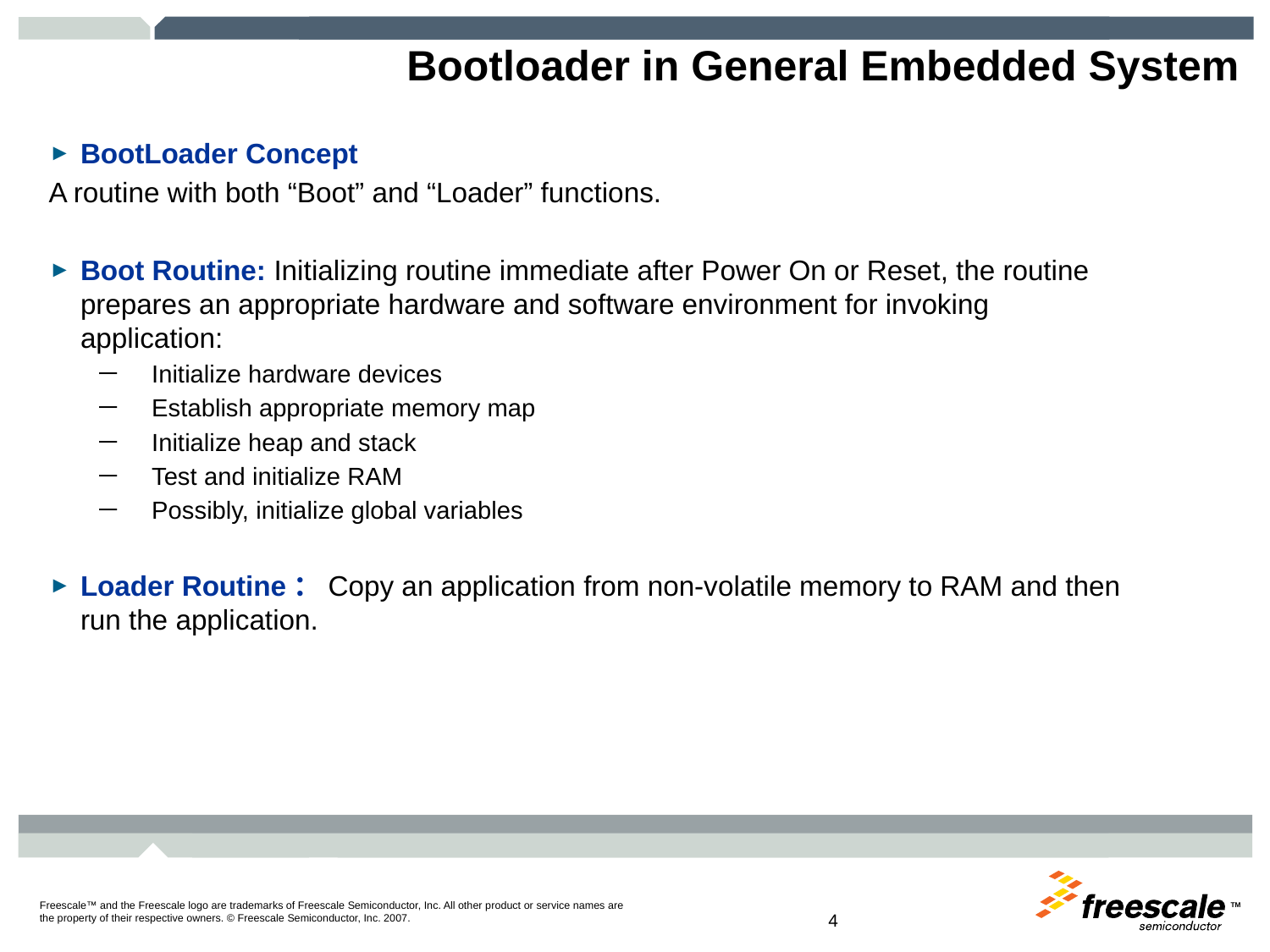

# Bootloader in General Embedded System
BootLoader Concept
A routine with both “Boot” and “Loader” functions.

Boot Routine: Initializing routine immediate after Power On or Reset, the routine prepares an appropriate hardware and software environment for invoking application:
－　Initialize hardware devices
－　Establish appropriate memory map
－　Initialize heap and stack
－　Test and initialize RAM
－　Possibly, initialize global variables

Loader Routine：Copy an application from non-volatile memory to RAM and then run the application.
4